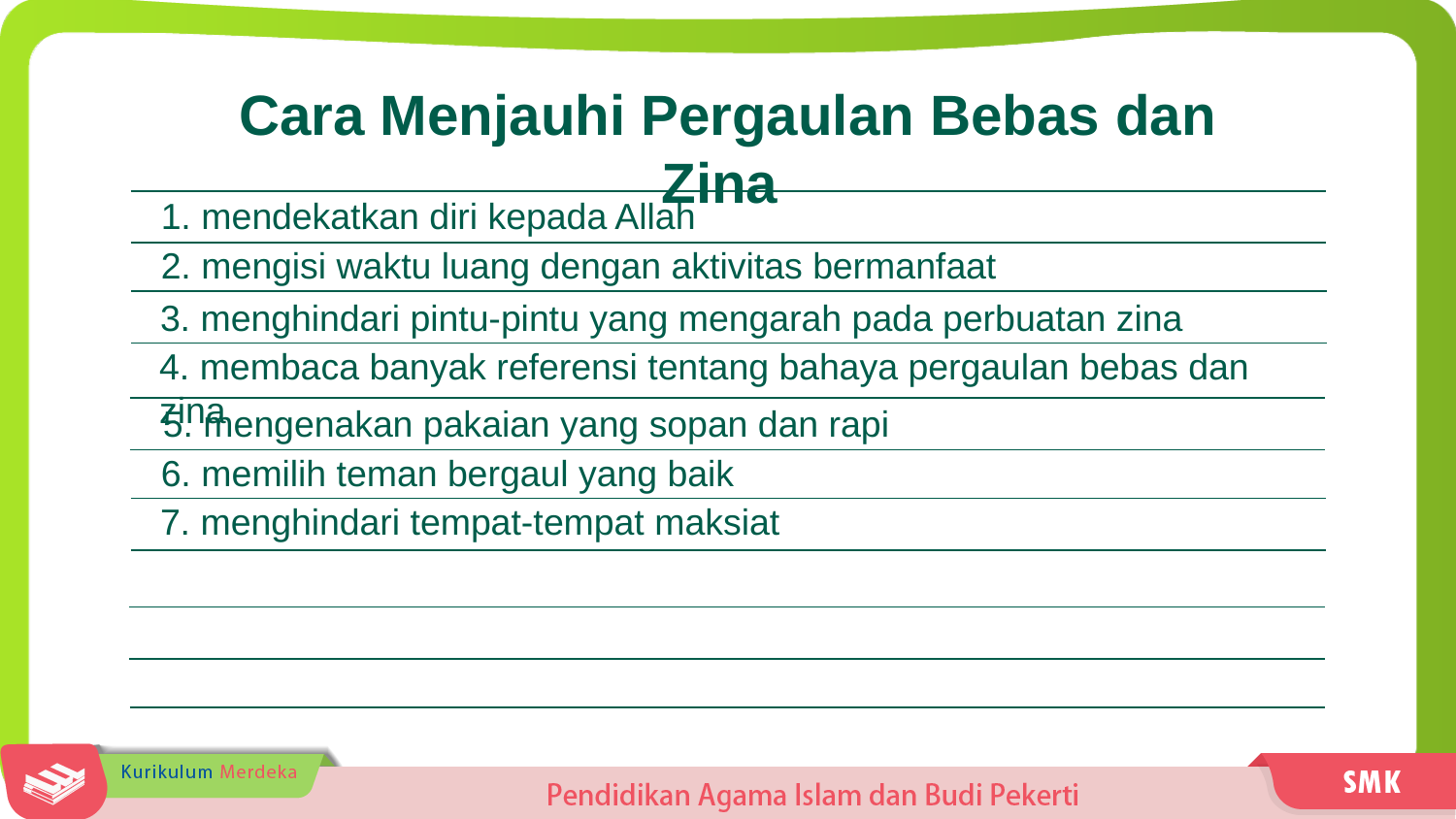

Cara Menjauhi Pergaulan Bebas dan Zina
1. mendekatkan diri kepada Allah
2. mengisi waktu luang dengan aktivitas bermanfaat
3. menghindari pintu-pintu yang mengarah pada perbuatan zina
4. membaca banyak referensi tentang bahaya pergaulan bebas dan zina
5. mengenakan pakaian yang sopan dan rapi
6. memilih teman bergaul yang baik
7. menghindari tempat-tempat maksiat